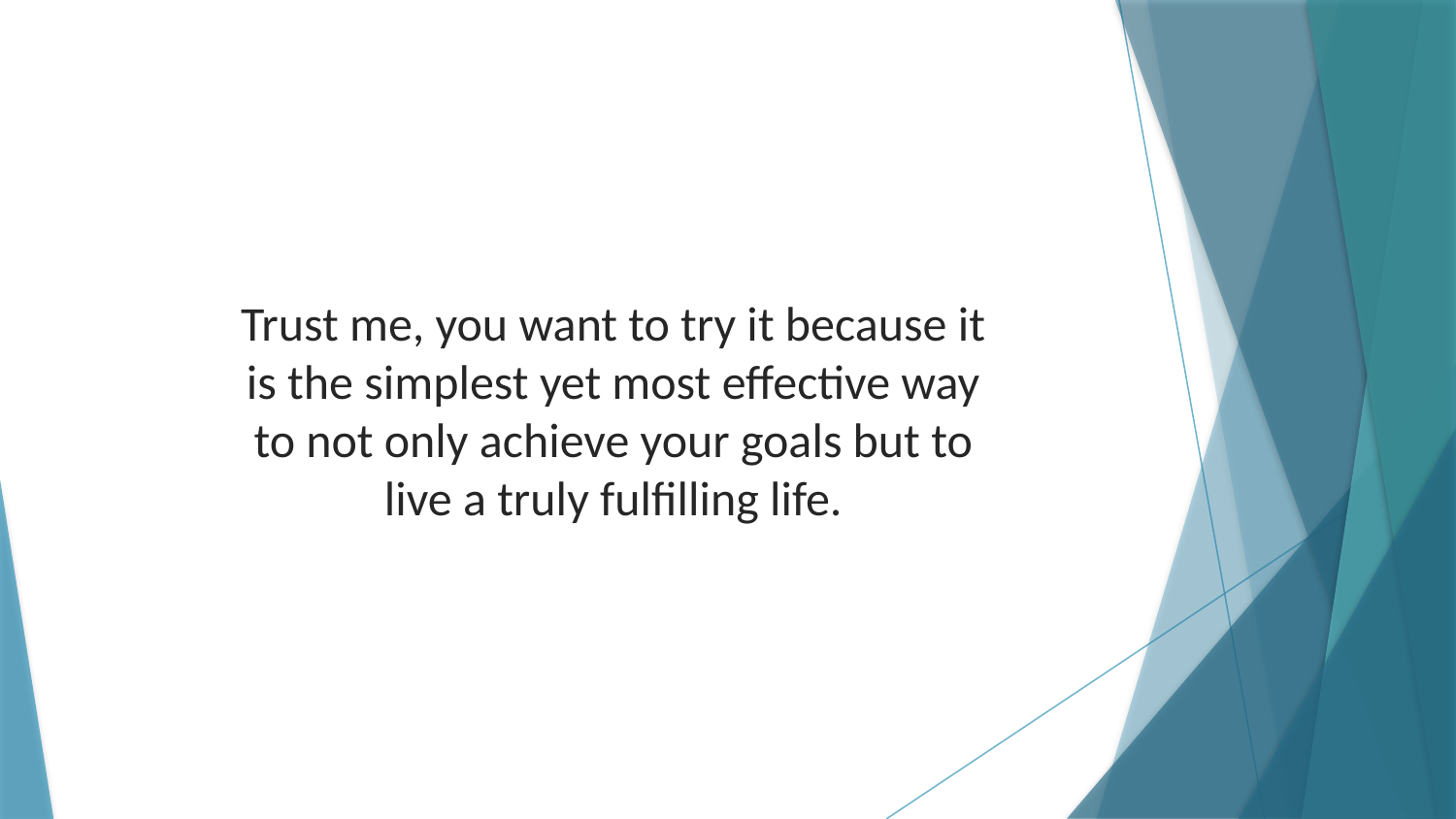

Trust me, you want to try it because it is the simplest yet most effective way to not only achieve your goals but to live a truly fulfilling life.